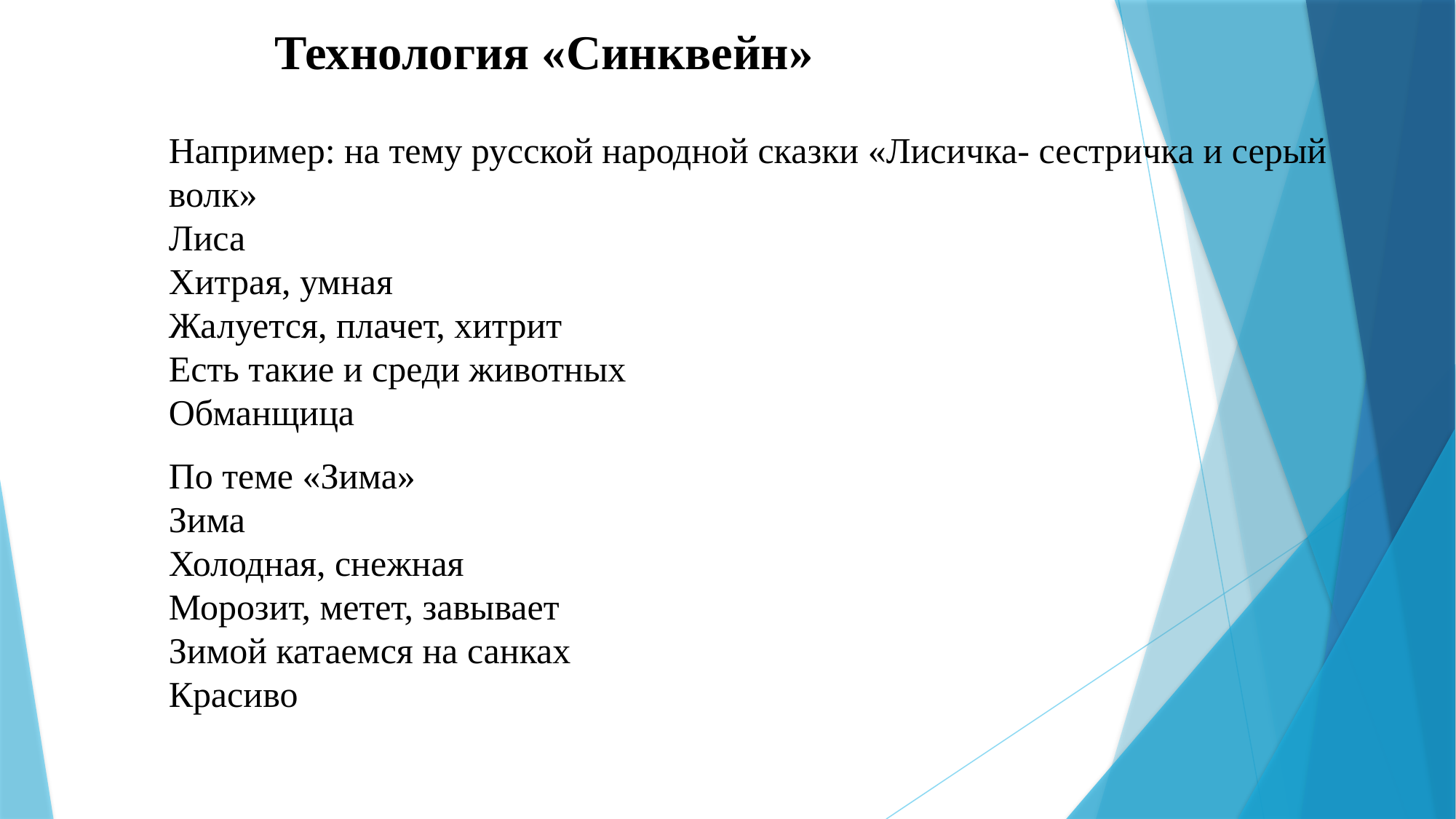

Технология «Синквейн»
Например: на тему русской народной сказки «Лисичка- сестричка и серый волк»
Лиса
Хитрая, умная
Жалуется, плачет, хитрит
Есть такие и среди животных
Обманщица

По теме «Зима»
Зима
Холодная, снежная
Морозит, метет, завывает
Зимой катаемся на санках
Красиво